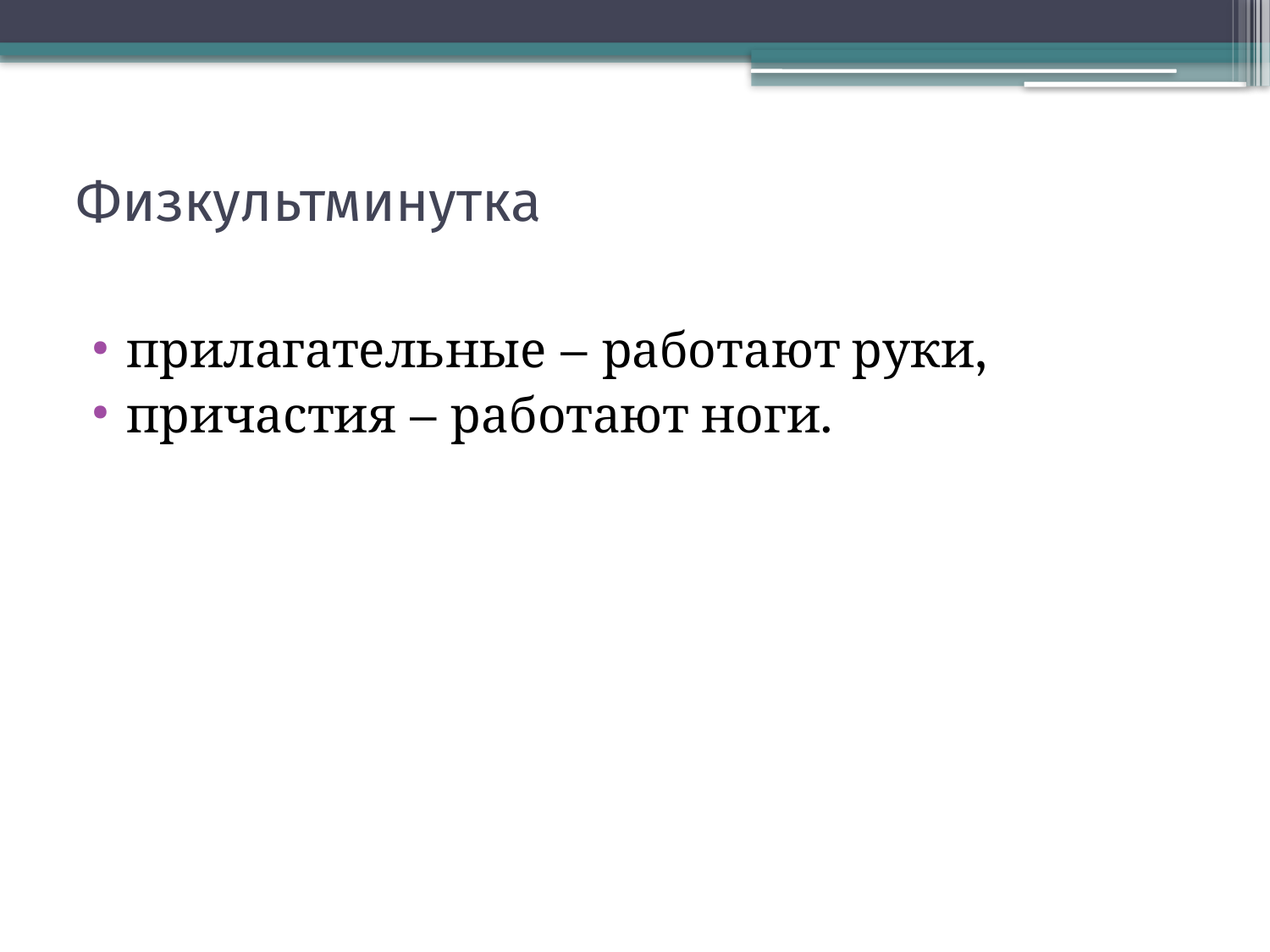

# Физкультминутка
прилагательные – работают руки,
причастия – работают ноги.